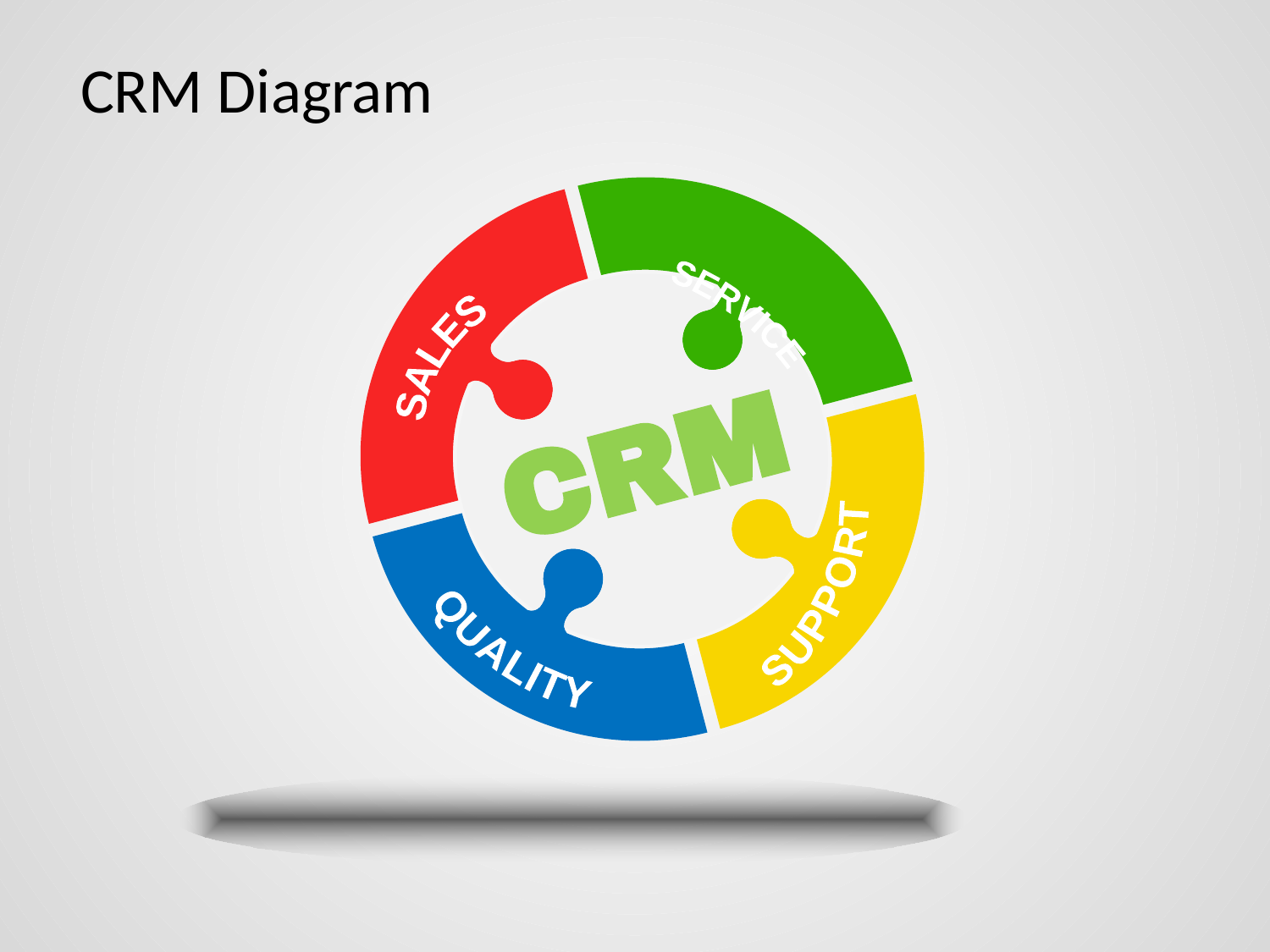

# CRM Diagram

CRM

SERVICE
SALES
SUPPORT
QUALITY